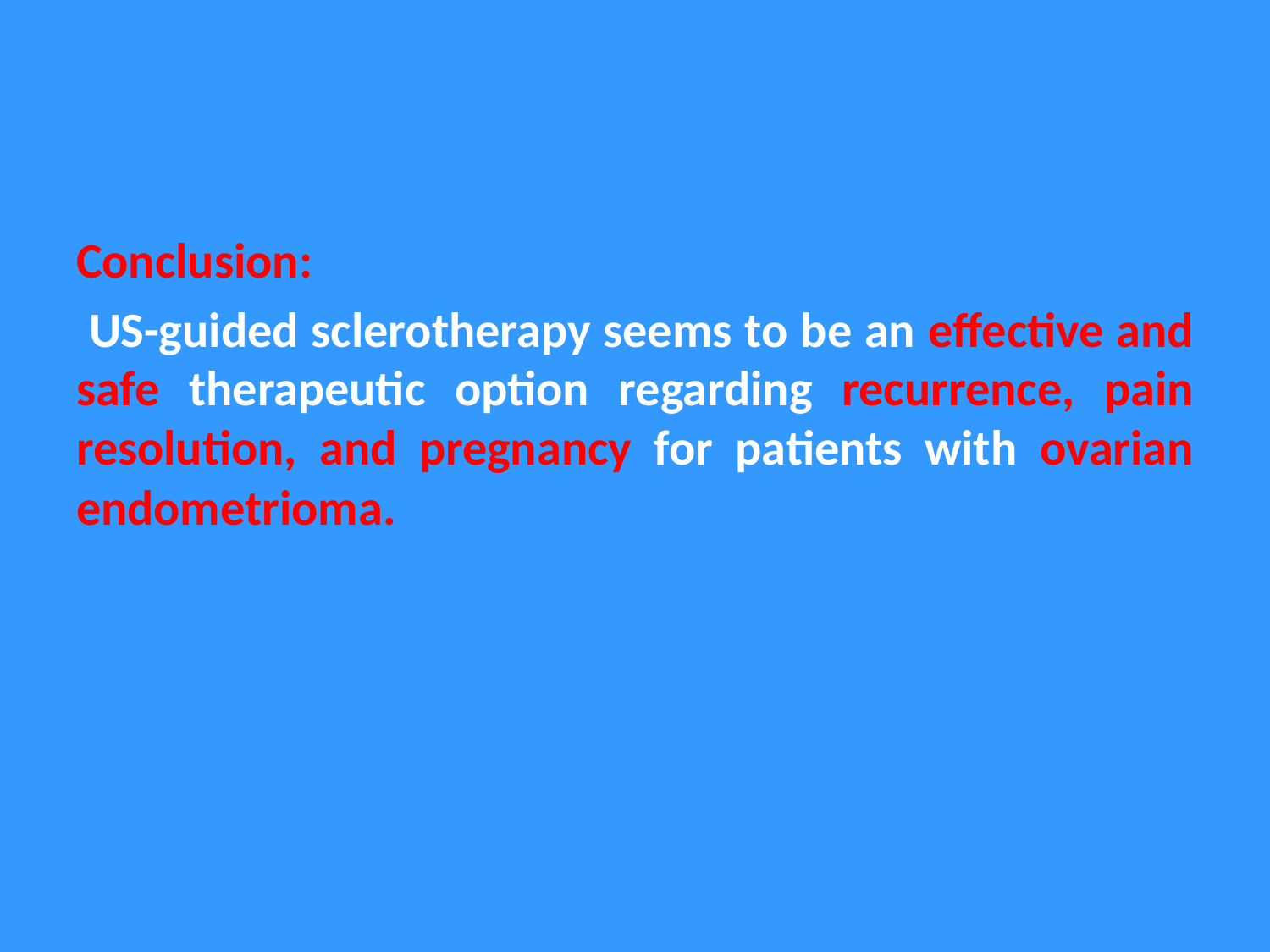

#
Conclusion:
 US-guided sclerotherapy seems to be an effective and safe therapeutic option regarding recurrence, pain resolution, and pregnancy for patients with ovarian endometrioma.